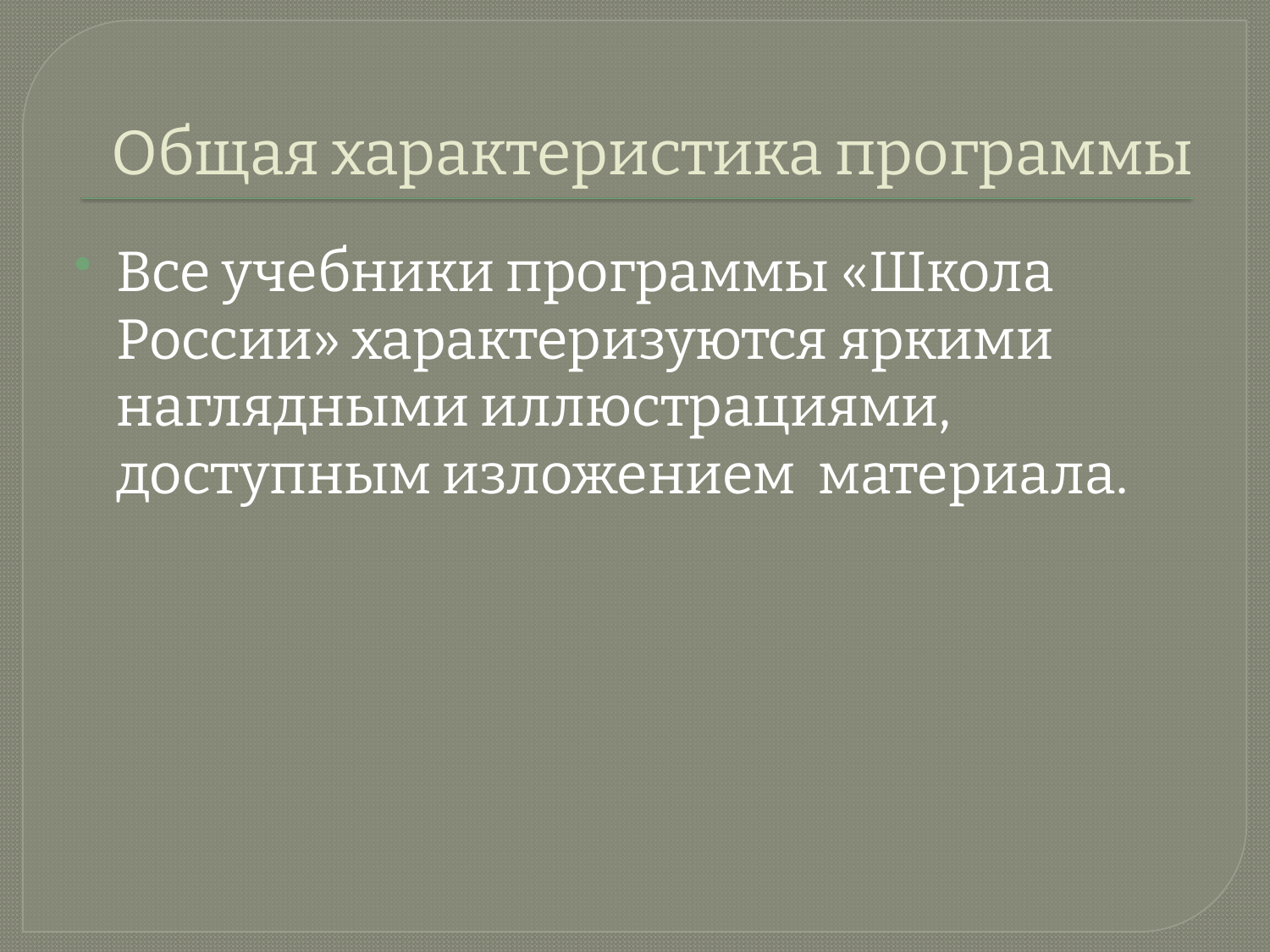

# Общая характеристика программы
Все учебники программы «Школа России» характеризуются яркими наглядными иллюстрациями, доступным изложением  материала.